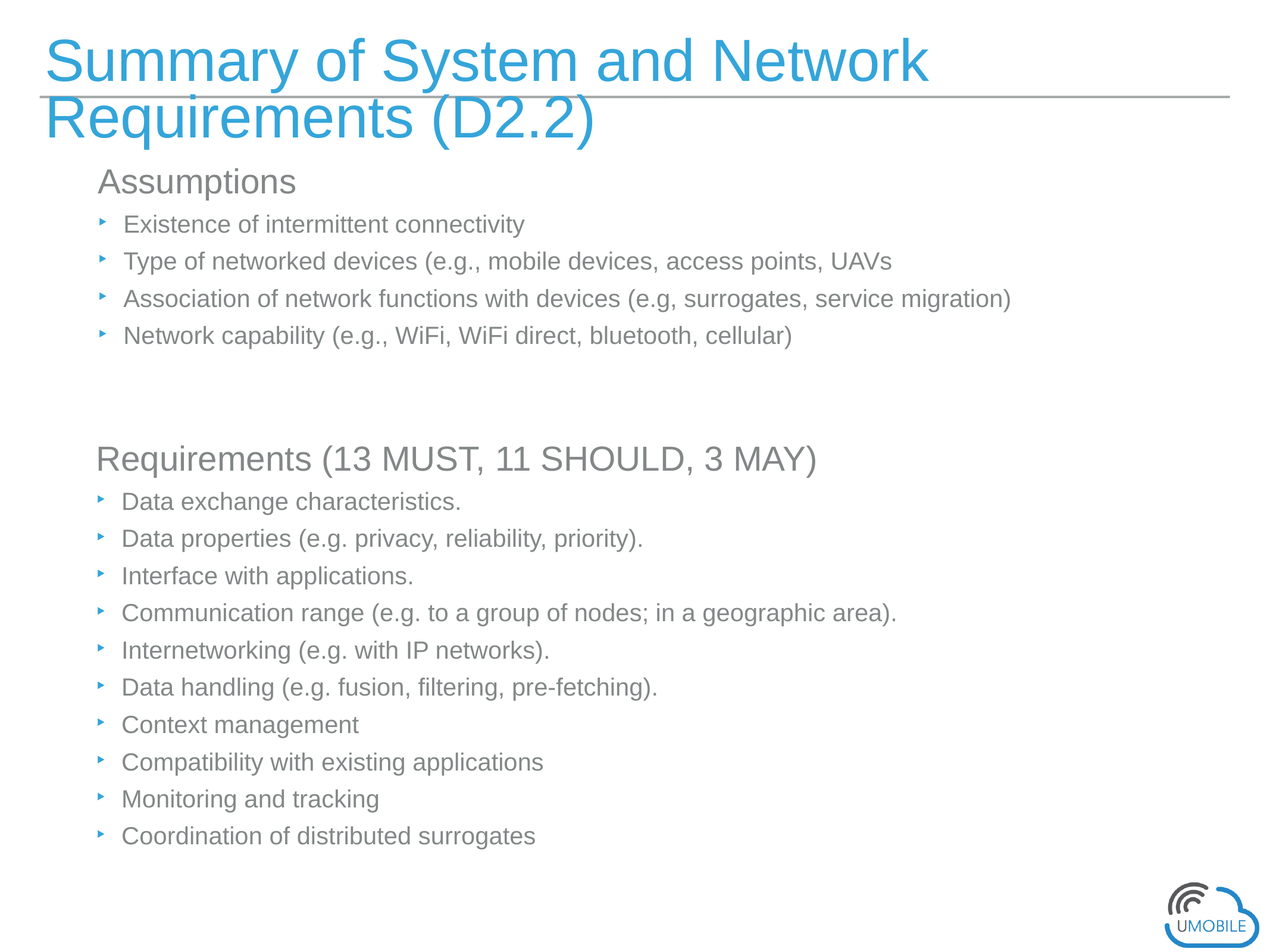

# Summary of System and Network Requirements (D2.2)
5
Assumptions
Existence of intermittent connectivity
Type of networked devices (e.g., mobile devices, access points, UAVs
Association of network functions with devices (e.g, surrogates, service migration)
Network capability (e.g., WiFi, WiFi direct, bluetooth, cellular)
Requirements (13 MUST, 11 SHOULD, 3 MAY)
Data exchange characteristics.
Data properties (e.g. privacy, reliability, priority).
Interface with applications.
Communication range (e.g. to a group of nodes; in a geographic area).
Internetworking (e.g. with IP networks).
Data handling (e.g. fusion, filtering, pre-fetching).
Context management
Compatibility with existing applications
Monitoring and tracking
Coordination of distributed surrogates